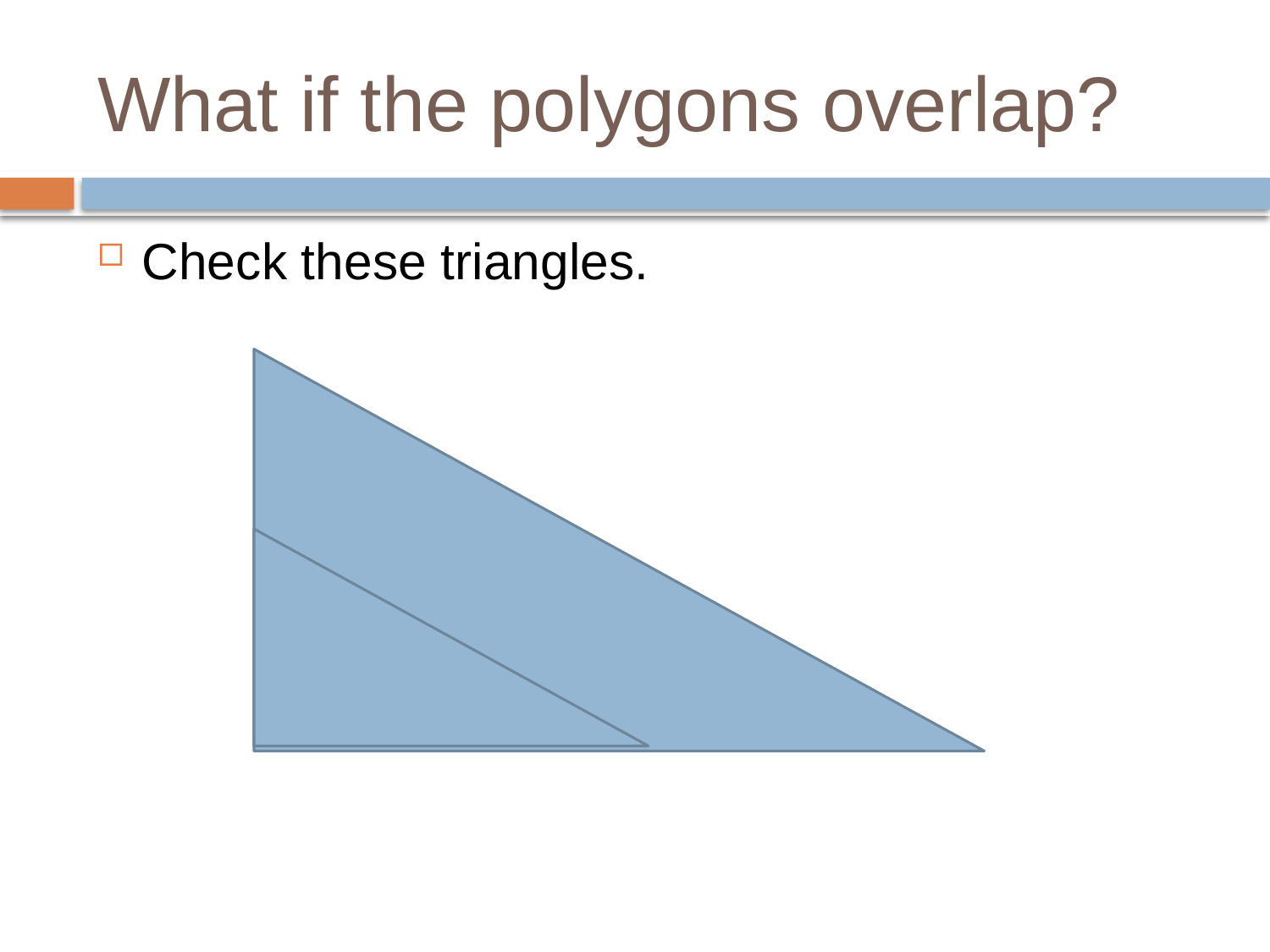

# What if the polygons overlap?
Check these triangles.